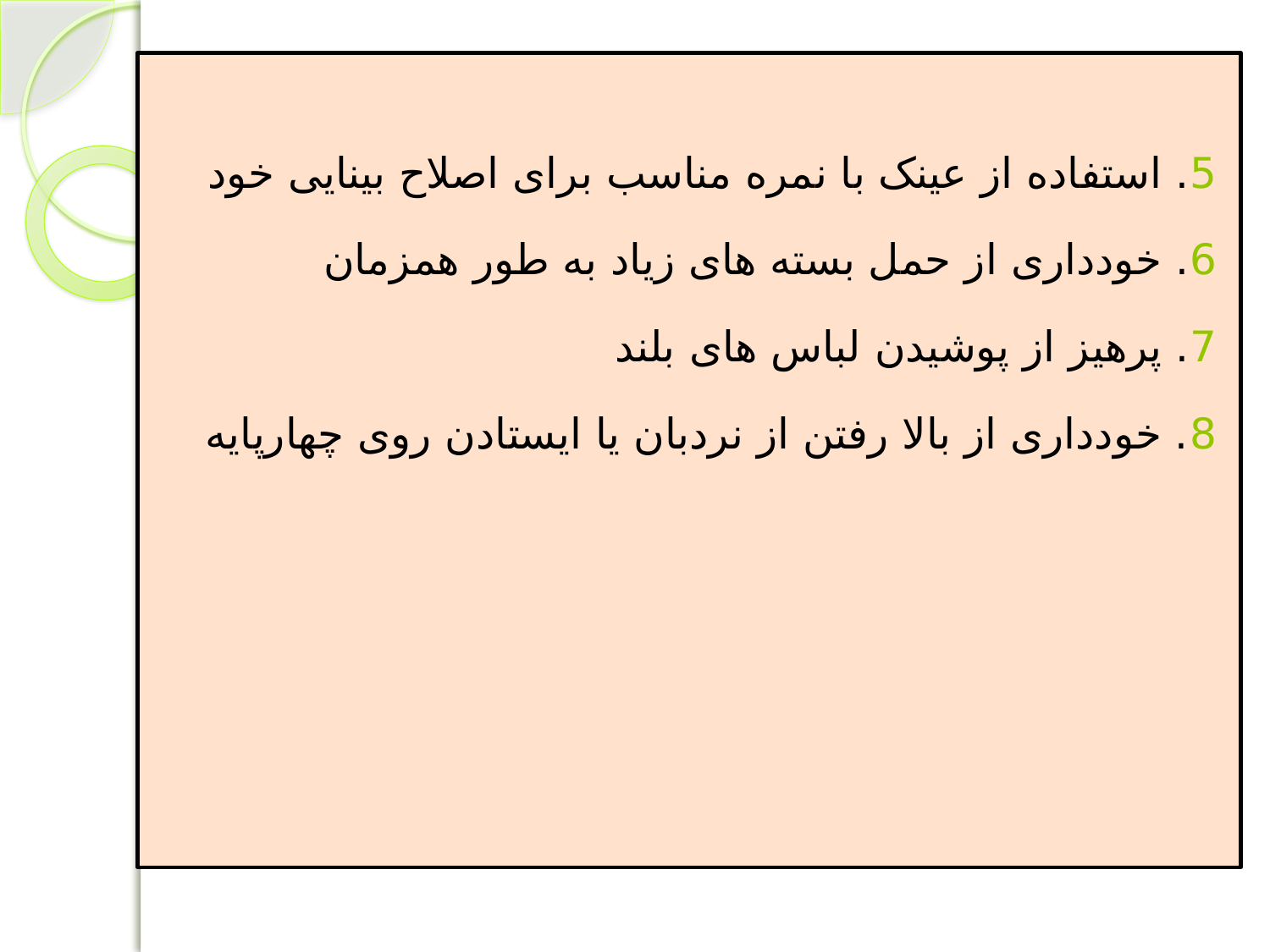

5. استفاده از عینک با نمره مناسب برای اصلاح بینایی خود
6. خودداری از حمل بسته های زیاد به طور همزمان
7. پرهیز از پوشیدن لباس های بلند
8. خودداری از بالا رفتن از نردبان یا ایستادن روی چهارپایه